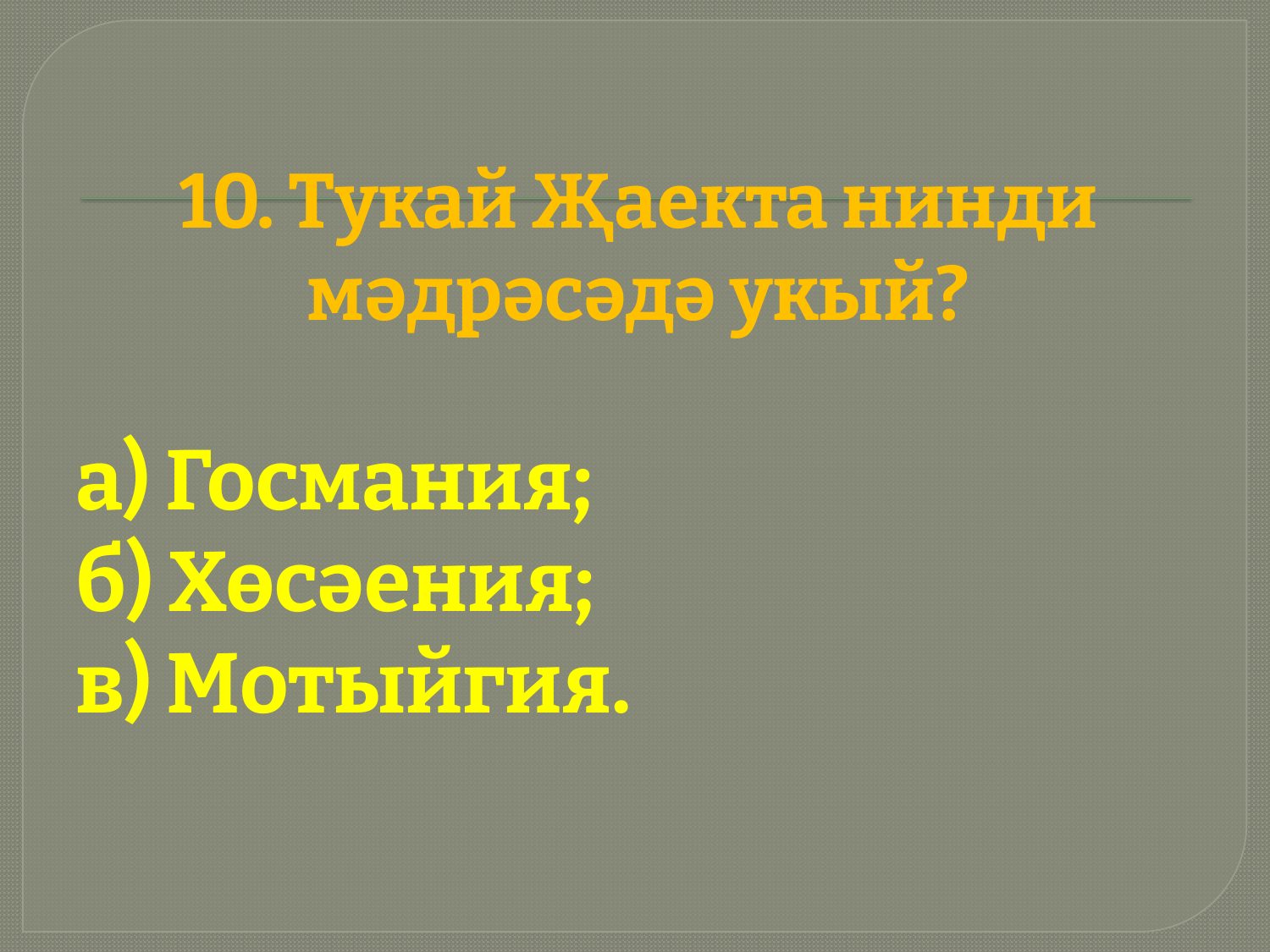

# 10. Тукай Җаекта нинди мәдрәсәдә укый?

а) Госмания;
б) Хөсәения;
в) Мотыйгия.